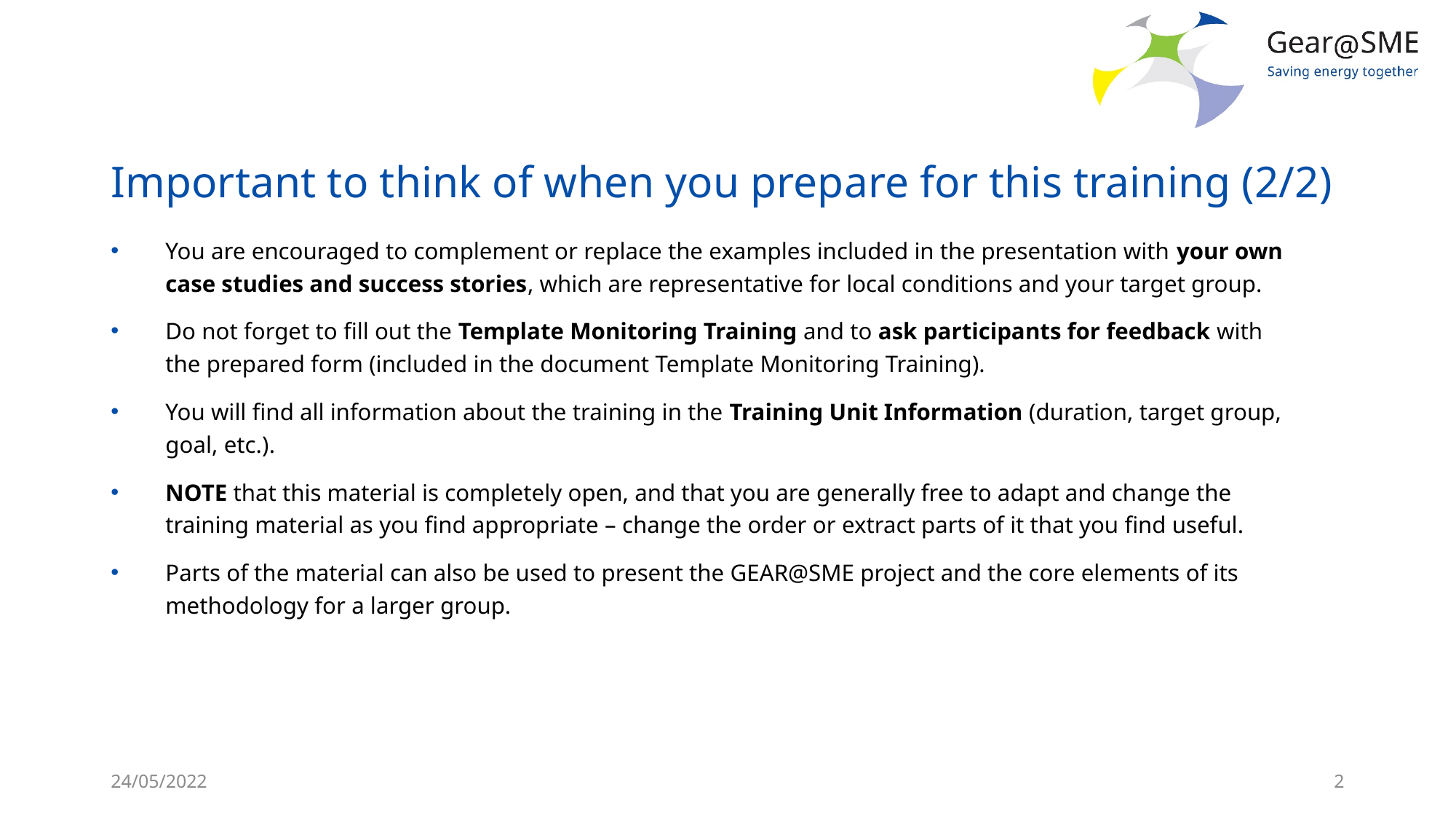

# Important to think of when you prepare for this training (2/2)
You are encouraged to complement or replace the examples included in the presentation with your own case studies and success stories, which are representative for local conditions and your target group.
Do not forget to fill out the Template Monitoring Training and to ask participants for feedback with the prepared form (included in the document Template Monitoring Training).
You will find all information about the training in the Training Unit Information (duration, target group, goal, etc.).
NOTE that this material is completely open, and that you are generally free to adapt and change the training material as you find appropriate – change the order or extract parts of it that you find useful.
Parts of the material can also be used to present the GEAR@SME project and the core elements of its methodology for a larger group.

24/05/2022
2